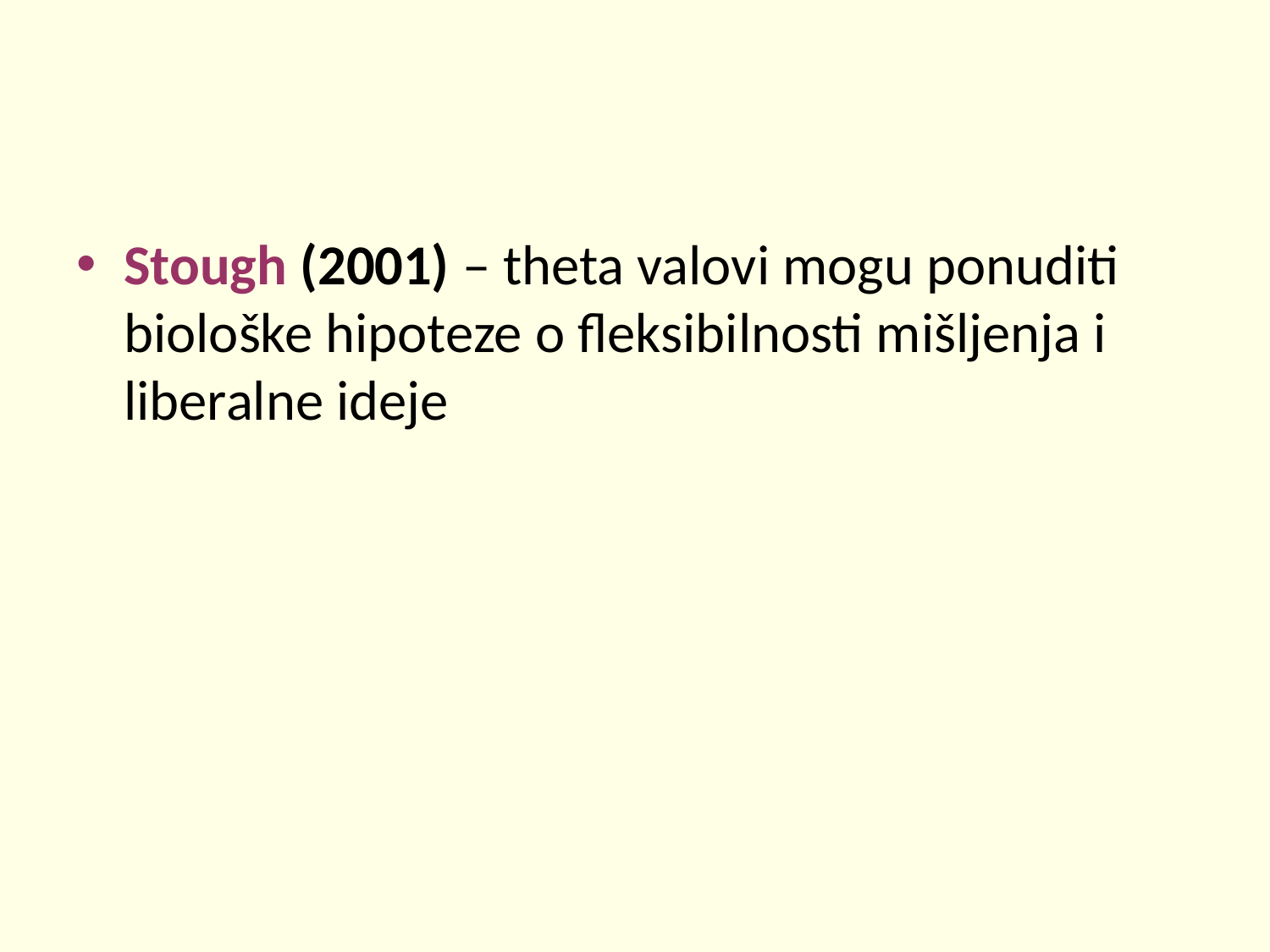

#
Stough (2001) – theta valovi mogu ponuditi biološke hipoteze o fleksibilnosti mišljenja i liberalne ideje